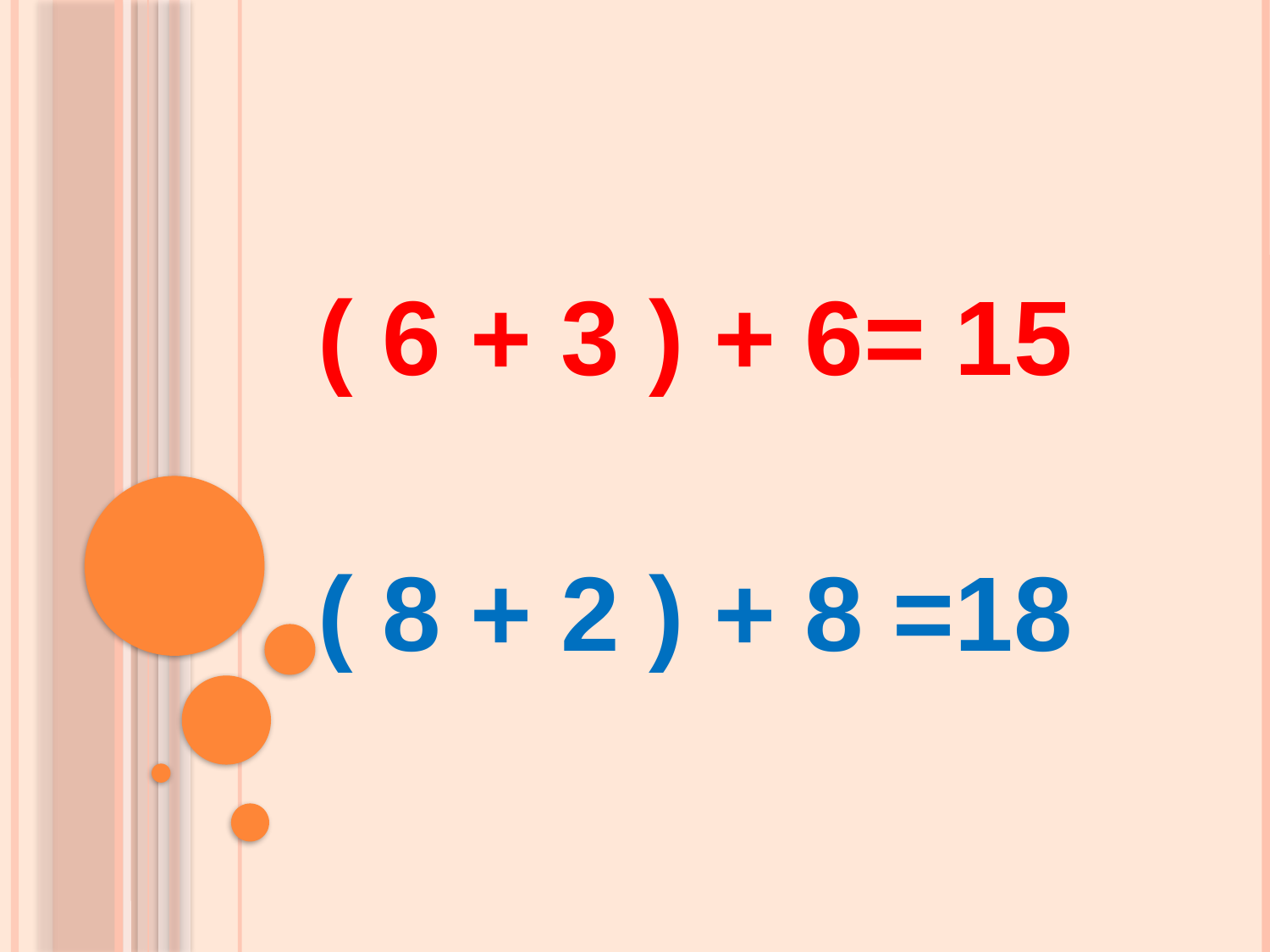

( 6 + 3 ) + 6= 15

( 8 + 2 ) + 8 =18